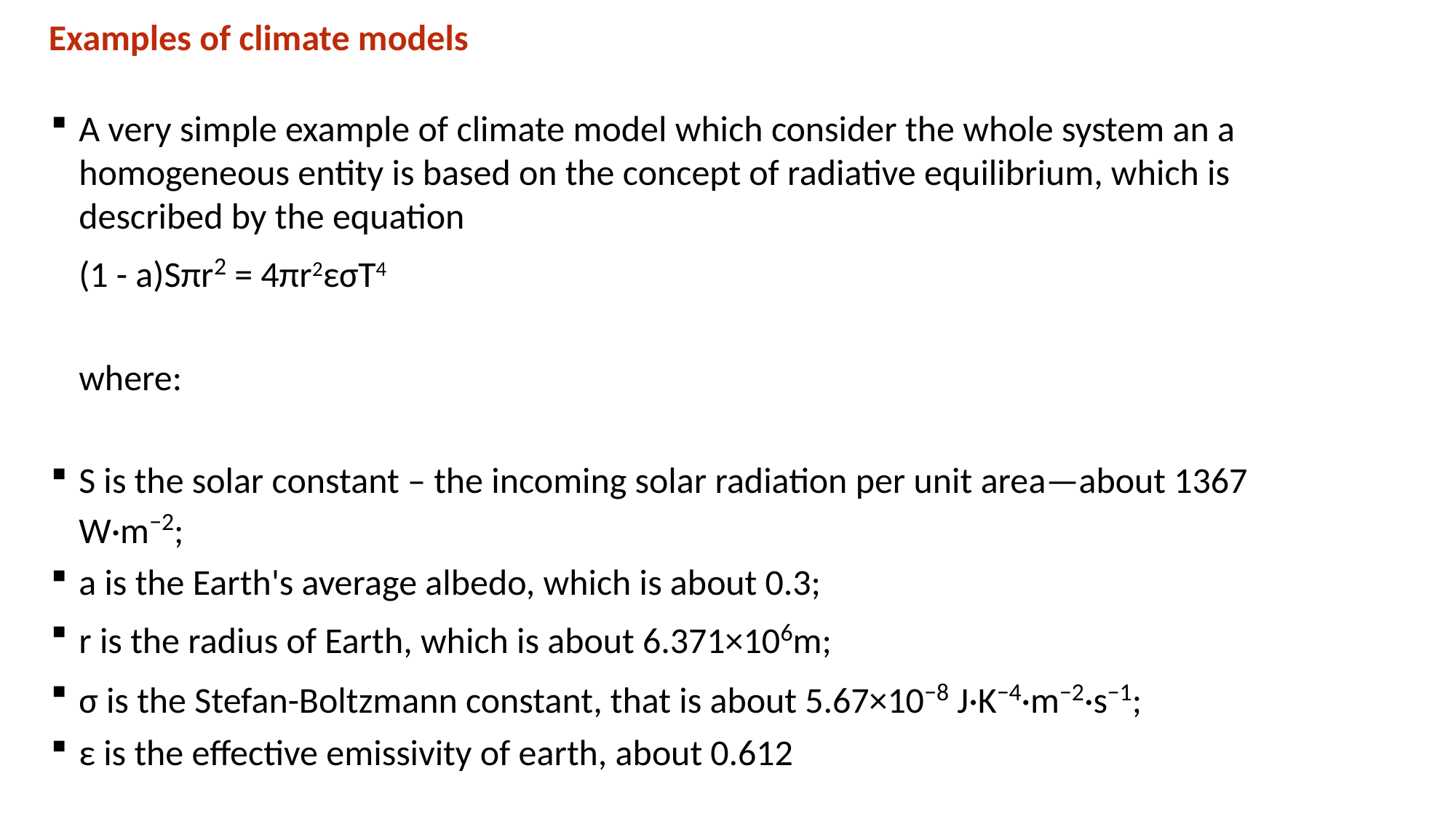

Examples of climate models
A very simple example of climate model which consider the whole system an a homogeneous entity is based on the concept of radiative equilibrium, which is described by the equation
	(1 - a)Sπr2 = 4πr2εσT4

	where:

S is the solar constant – the incoming solar radiation per unit area—about 1367 W·m−2;
a is the Earth's average albedo, which is about 0.3;
r is the radius of Earth, which is about 6.371×106m;
σ is the Stefan-Boltzmann constant, that is about 5.67×10−8 J·K−4·m−2·s−1;
ε is the effective emissivity of earth, about 0.612